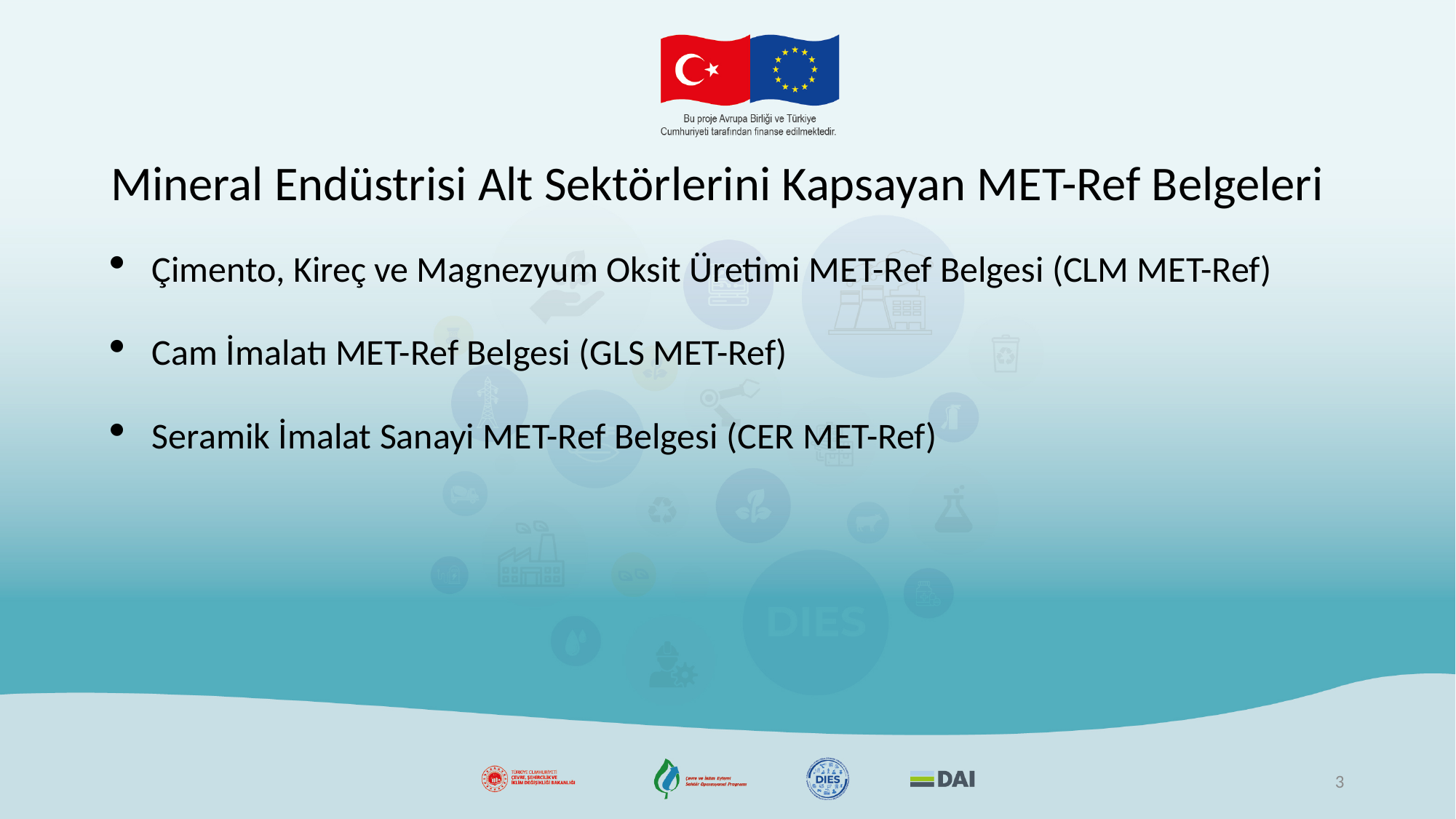

# Mineral Endüstrisi Alt Sektörlerini Kapsayan MET-Ref Belgeleri
Çimento, Kireç ve Magnezyum Oksit Üretimi MET-Ref Belgesi (CLM MET-Ref)
Cam İmalatı MET-Ref Belgesi (GLS MET-Ref)
Seramik İmalat Sanayi MET-Ref Belgesi (CER MET-Ref)
3